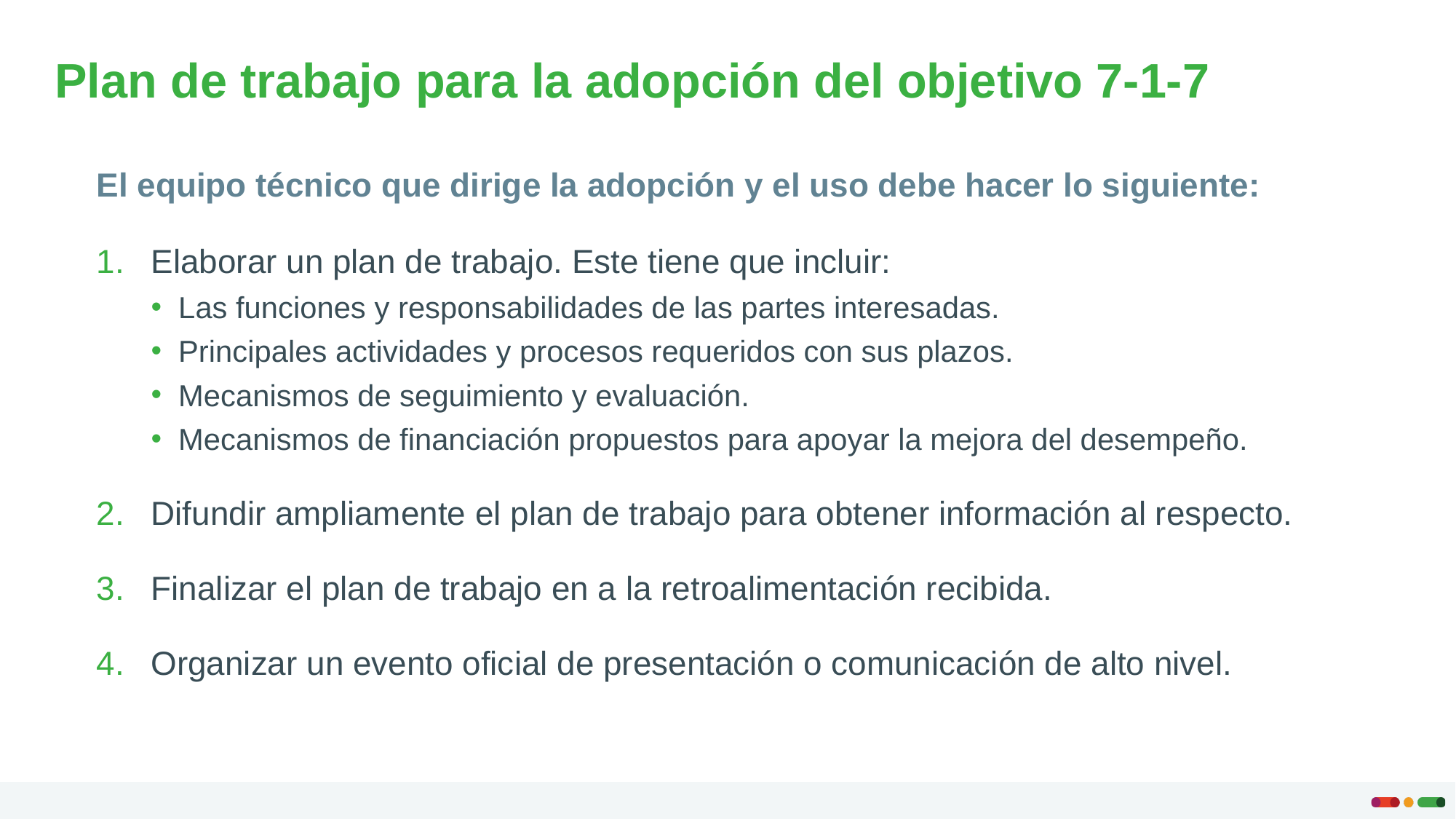

# Plan de trabajo para la adopción del objetivo 7-1-7
El equipo técnico que dirige la adopción y el uso debe hacer lo siguiente:

Elaborar un plan de trabajo. Este tiene que incluir:
Las funciones y responsabilidades de las partes interesadas.
Principales actividades y procesos requeridos con sus plazos.
Mecanismos de seguimiento y evaluación.
Mecanismos de financiación propuestos para apoyar la mejora del desempeño.
Difundir ampliamente el plan de trabajo para obtener información al respecto.
Finalizar el plan de trabajo en a la retroalimentación recibida.
Organizar un evento oficial de presentación o comunicación de alto nivel.